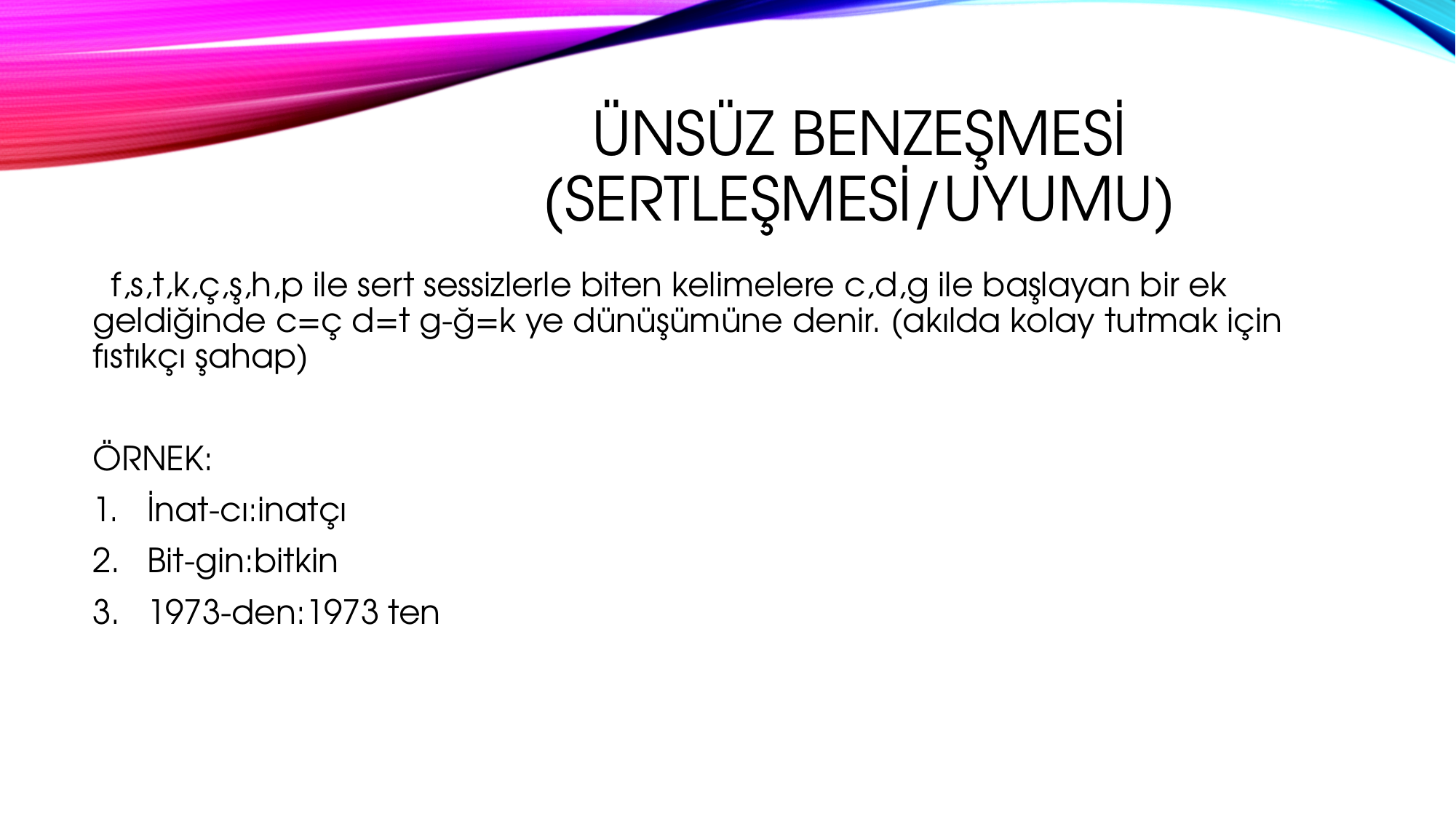

# Ünsüz benzeşmesi (sertleşmesi/uyumu)
  f,s,t,k,ç,ş,h,p ile sert sessizlerle biten kelimelere c,d,g ile başlayan bir ek geldiğinde c=ç d=t g-ğ=k ye dünüşümüne denir. (akılda kolay tutmak için fıstıkçı şahap)

ÖRNEK:
İnat-cı:inatçı
Bit-gin:bitkin
1973-den:1973 ten